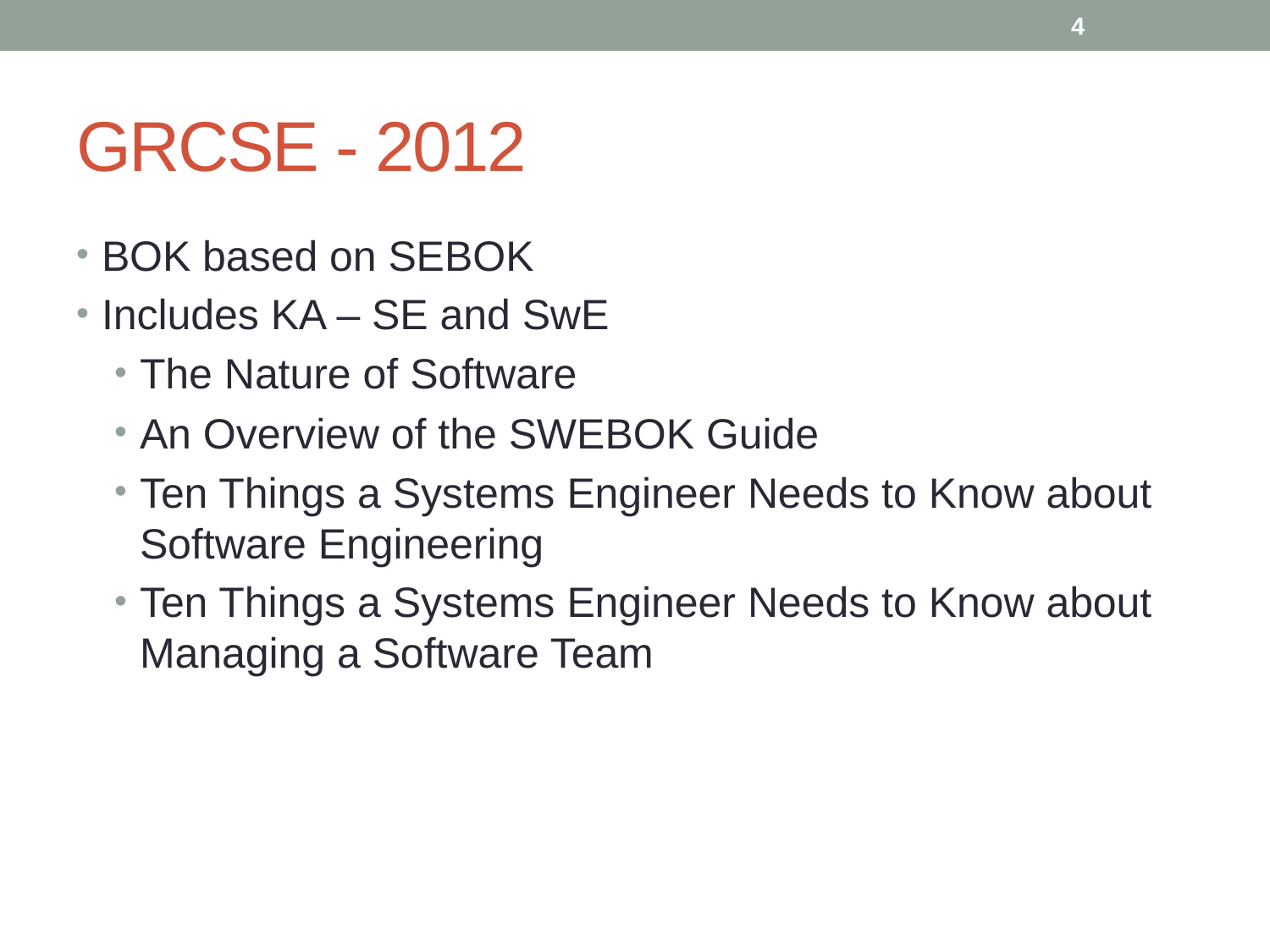

4
# GRCSE - 2012
BOK based on SEBOK
Includes KA – SE and SwE
The Nature of Software
An Overview of the SWEBOK Guide
Ten Things a Systems Engineer Needs to Know about Software Engineering
Ten Things a Systems Engineer Needs to Know about Managing a Software Team